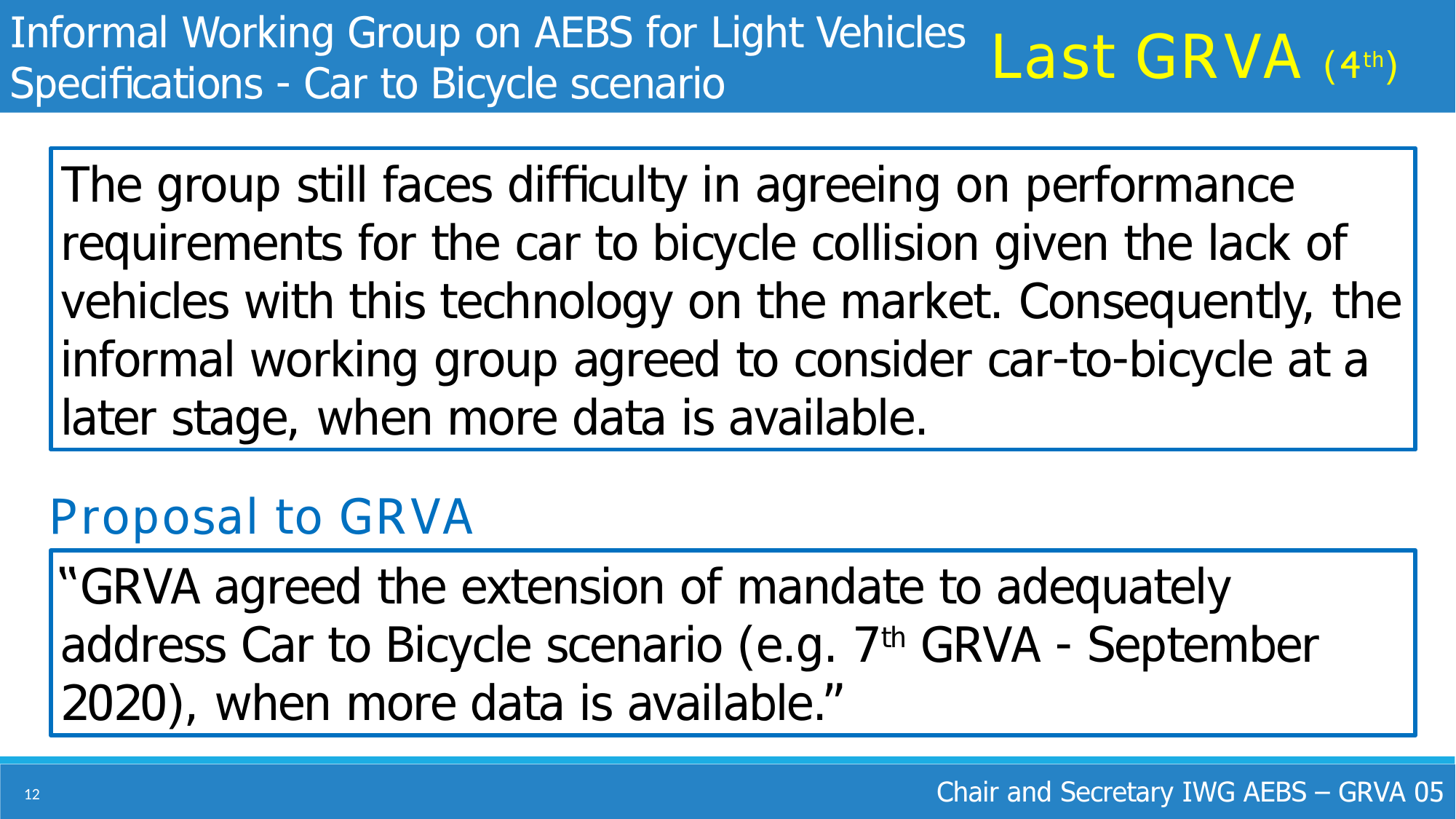

Informal Working Group on AEBS for Light Vehicles
Specifications - Car to Bicycle scenario
Last GRVA (4th)
The group still faces difficulty in agreeing on performance requirements for the car to bicycle collision given the lack of vehicles with this technology on the market. Consequently, the informal working group agreed to consider car-to-bicycle at a later stage, when more data is available.
Proposal to GRVA
“GRVA agreed the extension of mandate to adequately address Car to Bicycle scenario (e.g. 7th GRVA - September 2020), when more data is available.”
Chair and Secretary IWG AEBS – GRVA 05
12